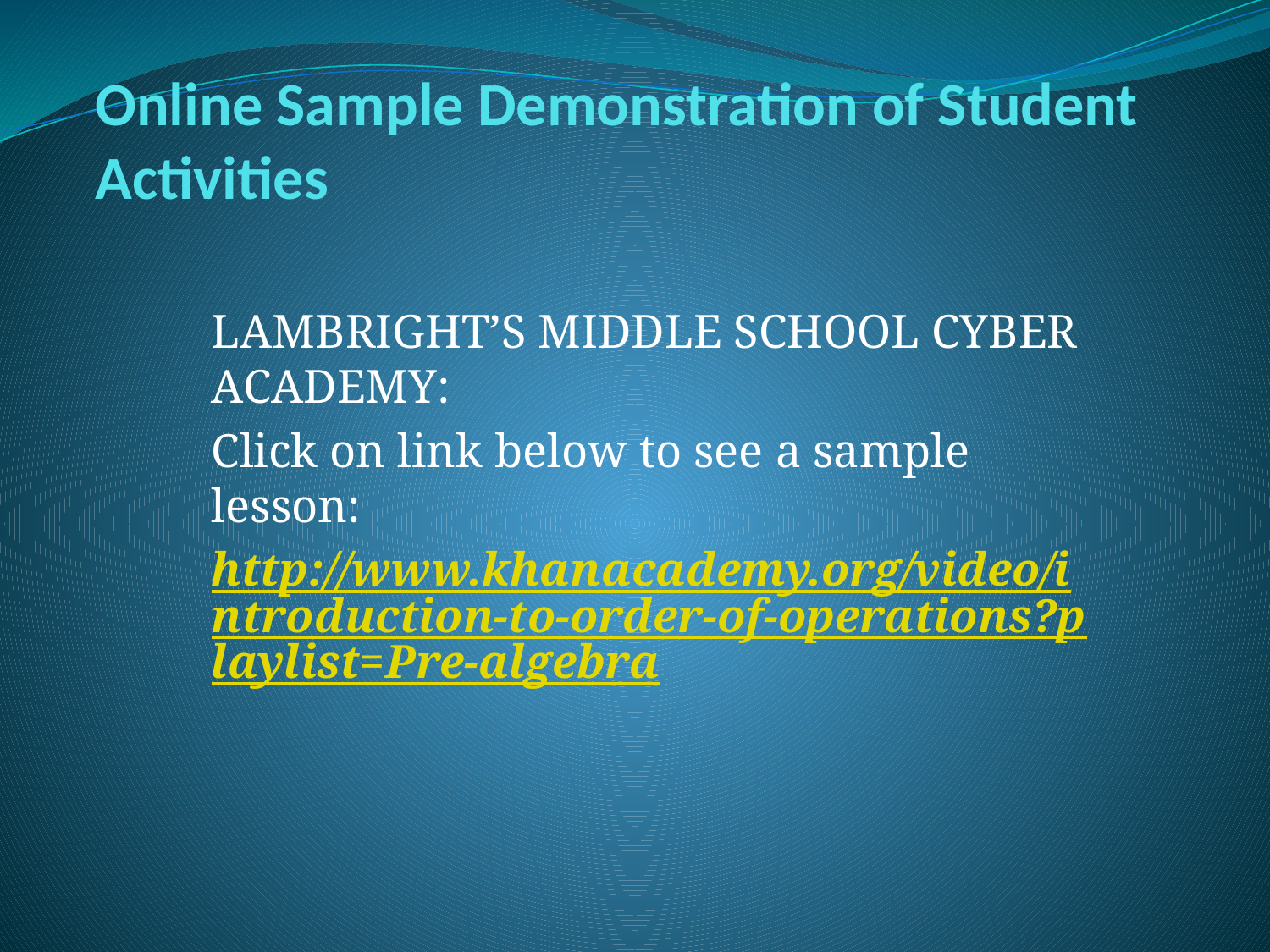

# Online Sample Demonstration of Student Activities
LAMBRIGHT’S MIDDLE SCHOOL CYBER ACADEMY:
Click on link below to see a sample lesson:
http://www.khanacademy.org/video/introduction-to-order-of-operations?playlist=Pre-algebra